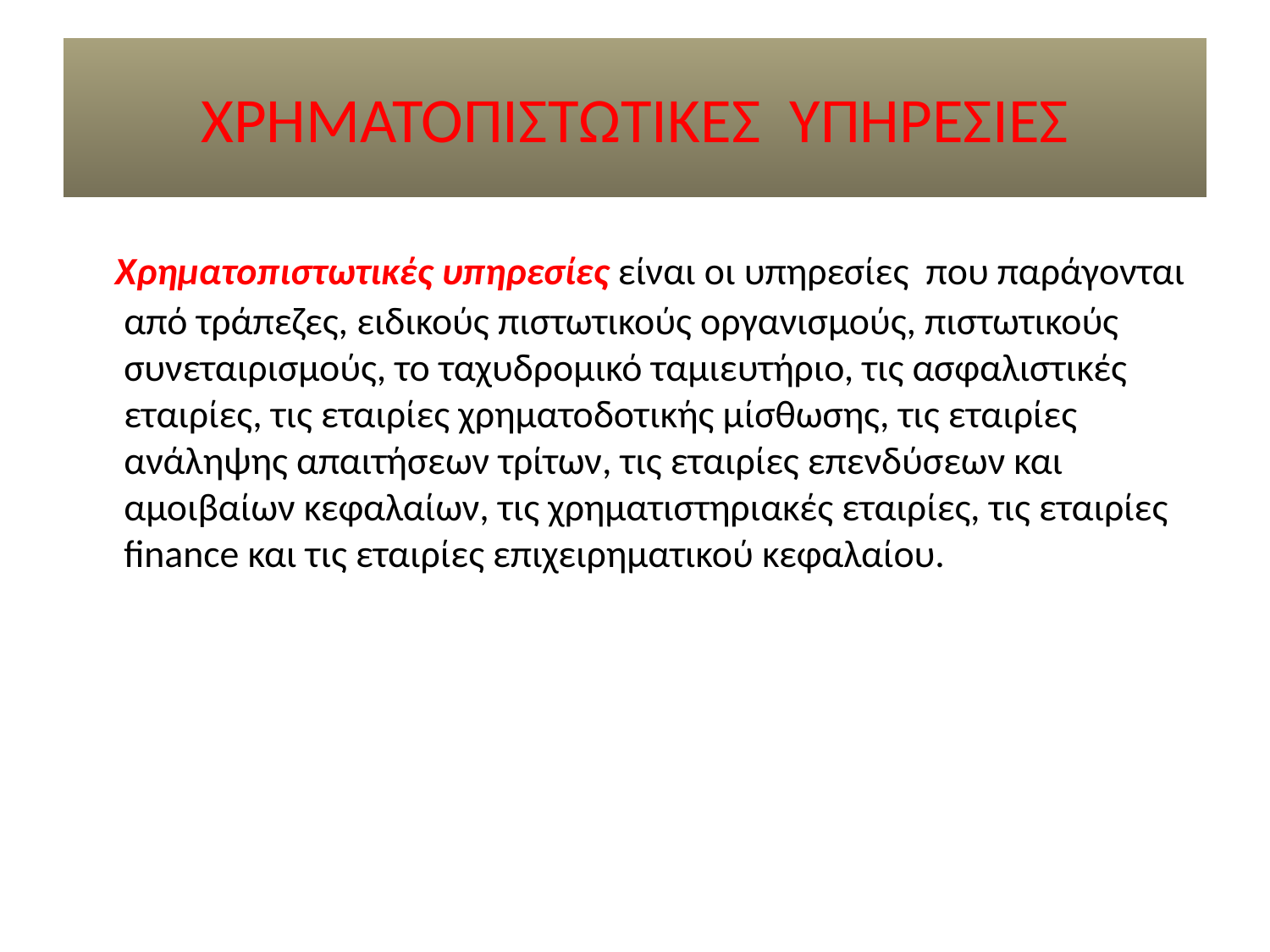

# ΧΡΗΜΑΤΟΠΙΣΤΩΤΙΚΕΣ  ΥΠΗΡΕΣΙΕΣ
   Χρηματοπιστωτικές υπηρεσίες είναι οι υπηρεσίες  που παράγονται από τράπεζες, ειδικούς πιστωτικούς οργανισμούς, πιστωτικούς συνεταιρισμούς, το ταχυδρομικό ταμιευτήριο, τις ασφαλιστικές εταιρίες, τις εταιρίες χρηματοδοτικής μίσθωσης, τις εταιρίες ανάληψης απαιτήσεων τρίτων, τις εταιρίες επενδύσεων και αμοιβαίων κεφαλαίων, τις χρηματιστηριακές εταιρίες, τις εταιρίες finance και τις εταιρίες επιχειρηματικού κεφαλαίου.